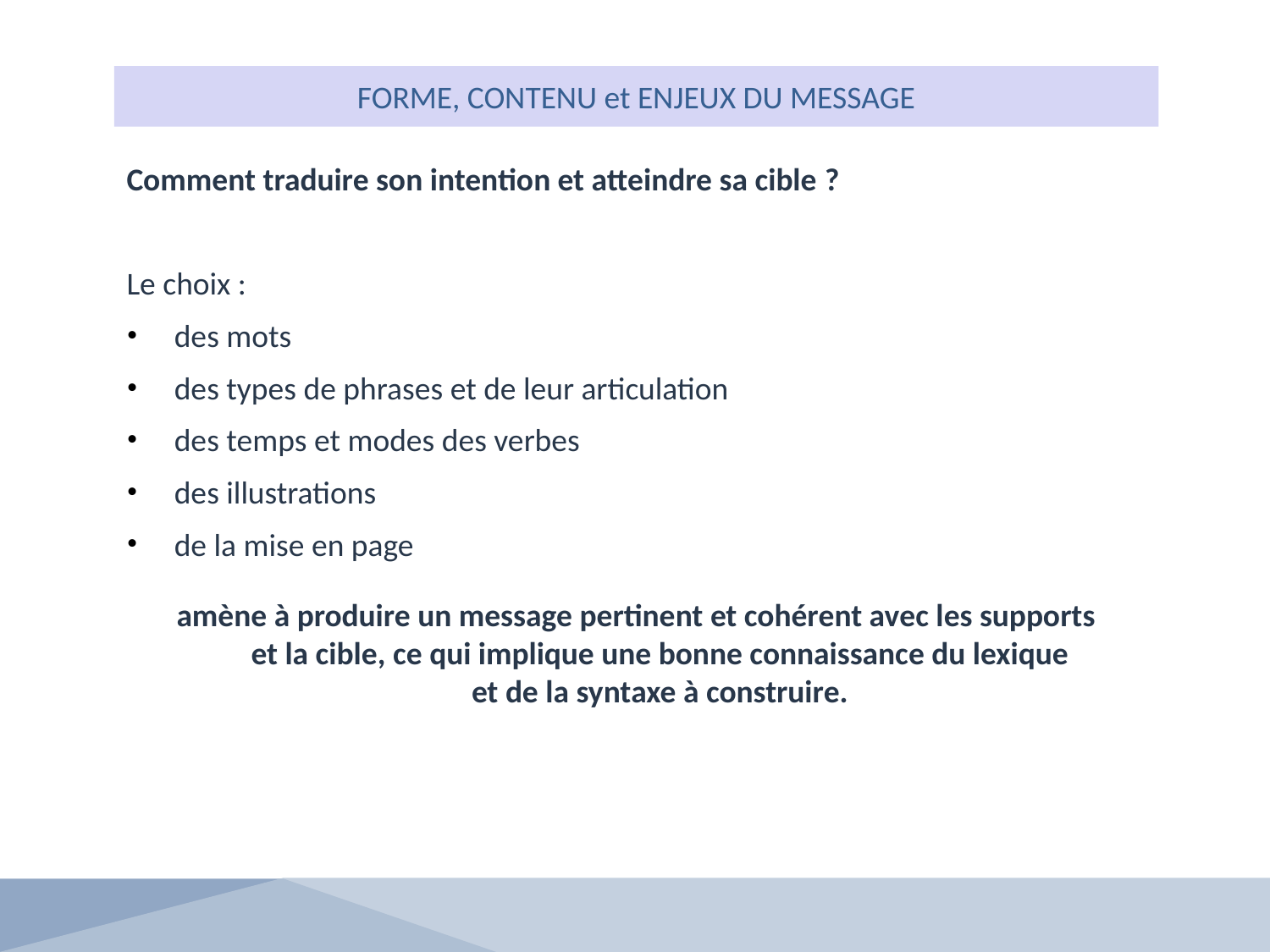

# FORME, CONTENU et ENJEUX DU MESSAGE
Comment traduire son intention et atteindre sa cible ?

Le choix :
des mots
des types de phrases et de leur articulation
des temps et modes des verbes
des illustrations
de la mise en page

amène à produire un message pertinent et cohérent avec les supports
 et la cible, ce qui implique une bonne connaissance du lexique
et de la syntaxe à construire.